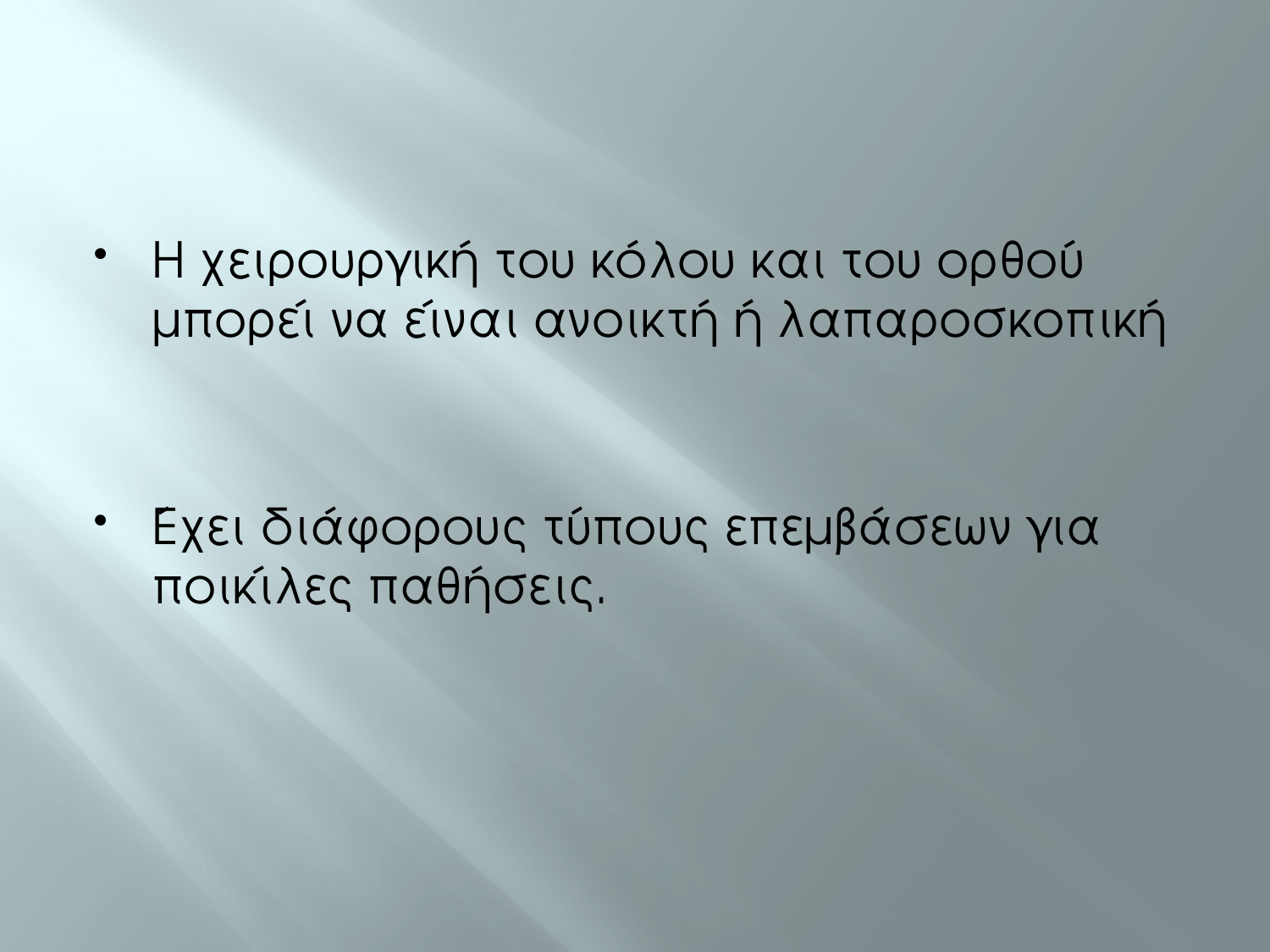

#
Η χειρουργική του κόλου και του ορθού μπορεί να είναι ανοικτή ή λαπαροσκοπική

Έχει διάφορους τύπους επεμβάσεων για ποικίλες παθήσεις.